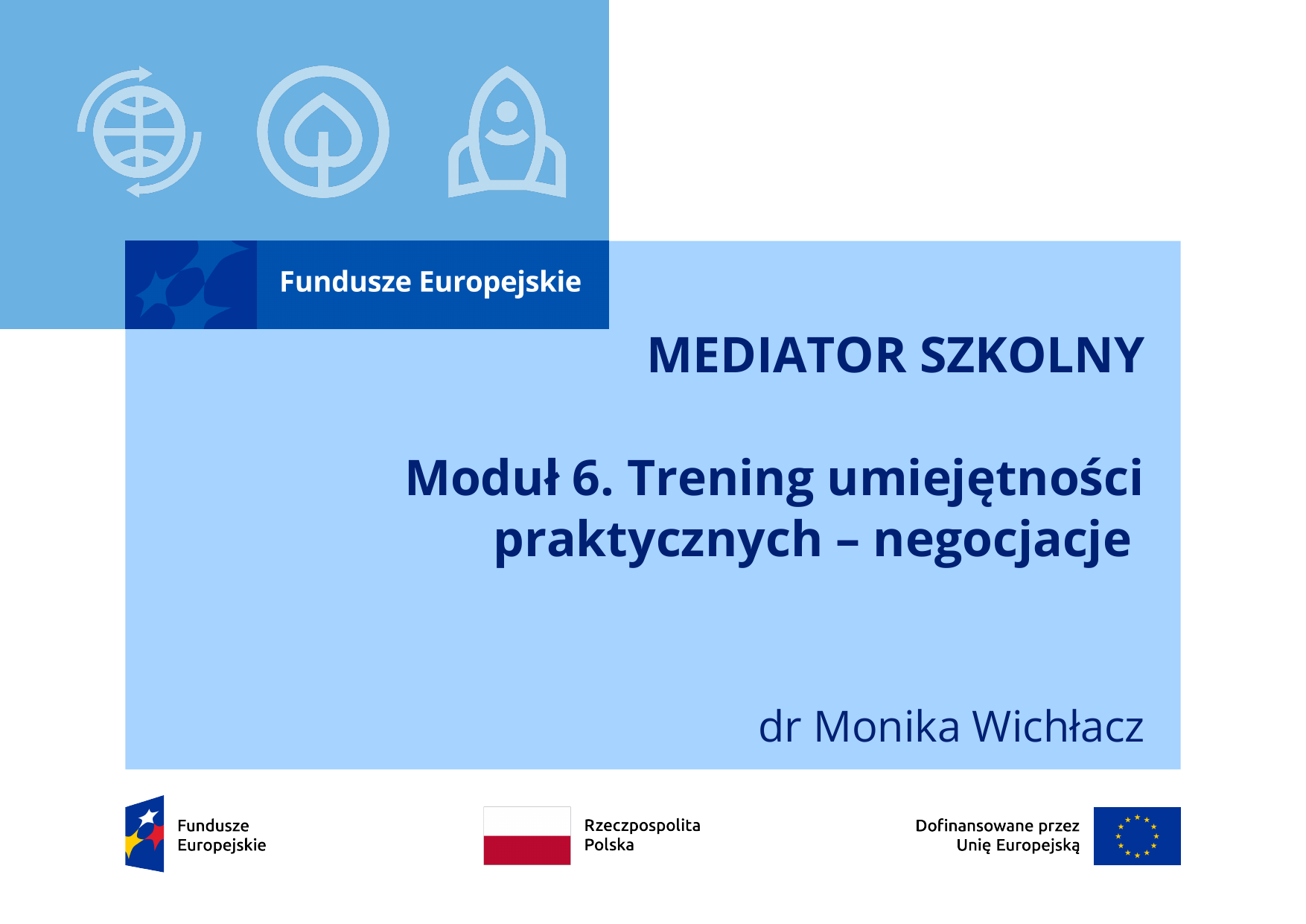

# MEDIATOR SZKOLNY Moduł 6. Trening umiejętności praktycznych – negocjacje dr Monika Wichłacz